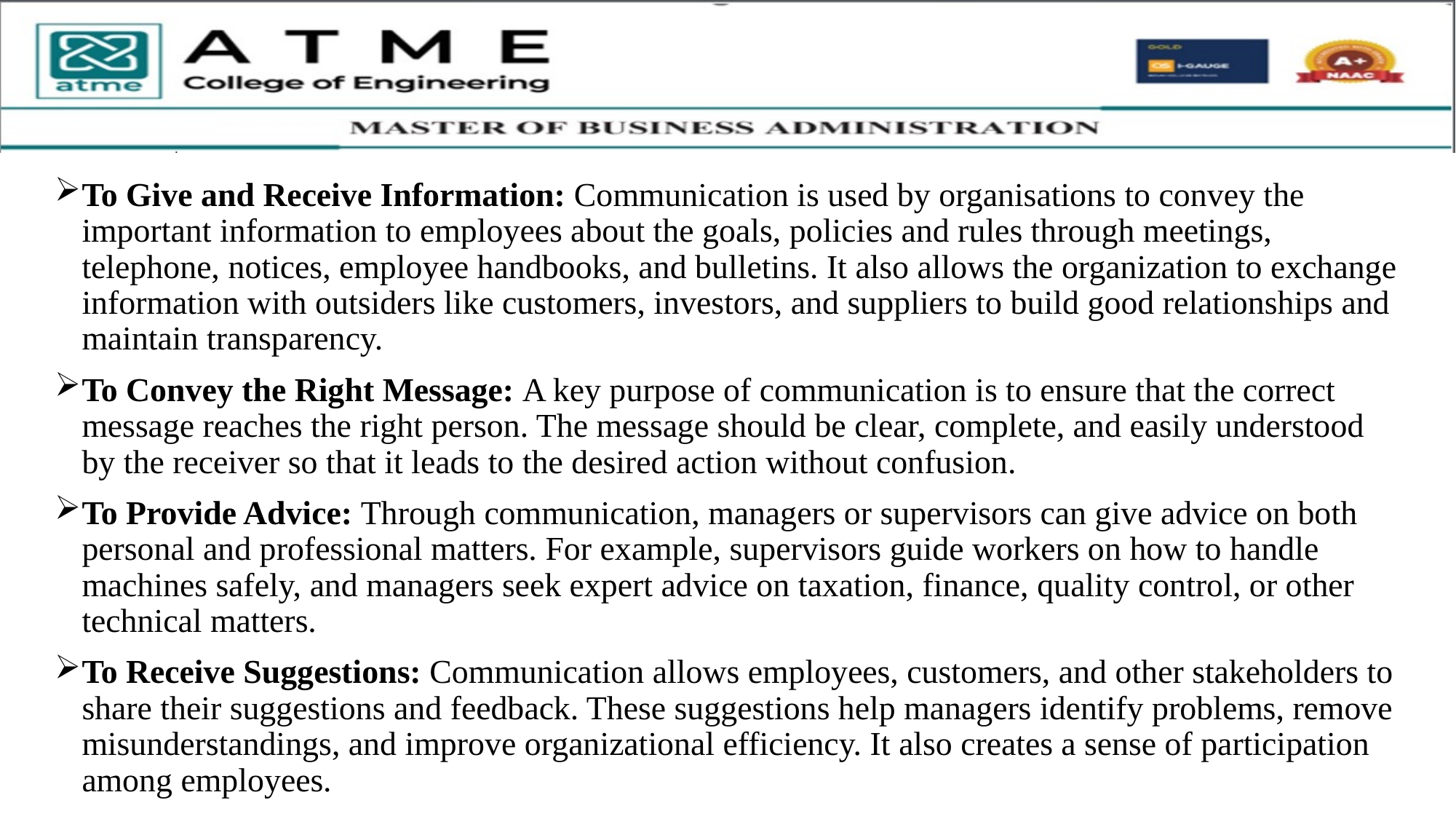

To Give and Receive Information: Communication is used by organisations to convey the important information to employees about the goals, policies and rules through meetings, telephone, notices, employee handbooks, and bulletins. It also allows the organization to exchange information with outsiders like customers, investors, and suppliers to build good relationships and maintain transparency.
To Convey the Right Message: A key purpose of communication is to ensure that the correct message reaches the right person. The message should be clear, complete, and easily understood by the receiver so that it leads to the desired action without confusion.
To Provide Advice: Through communication, managers or supervisors can give advice on both personal and professional matters. For example, supervisors guide workers on how to handle machines safely, and managers seek expert advice on taxation, finance, quality control, or other technical matters.
To Receive Suggestions: Communication allows employees, customers, and other stakeholders to share their suggestions and feedback. These suggestions help managers identify problems, remove misunderstandings, and improve organizational efficiency. It also creates a sense of participation among employees.